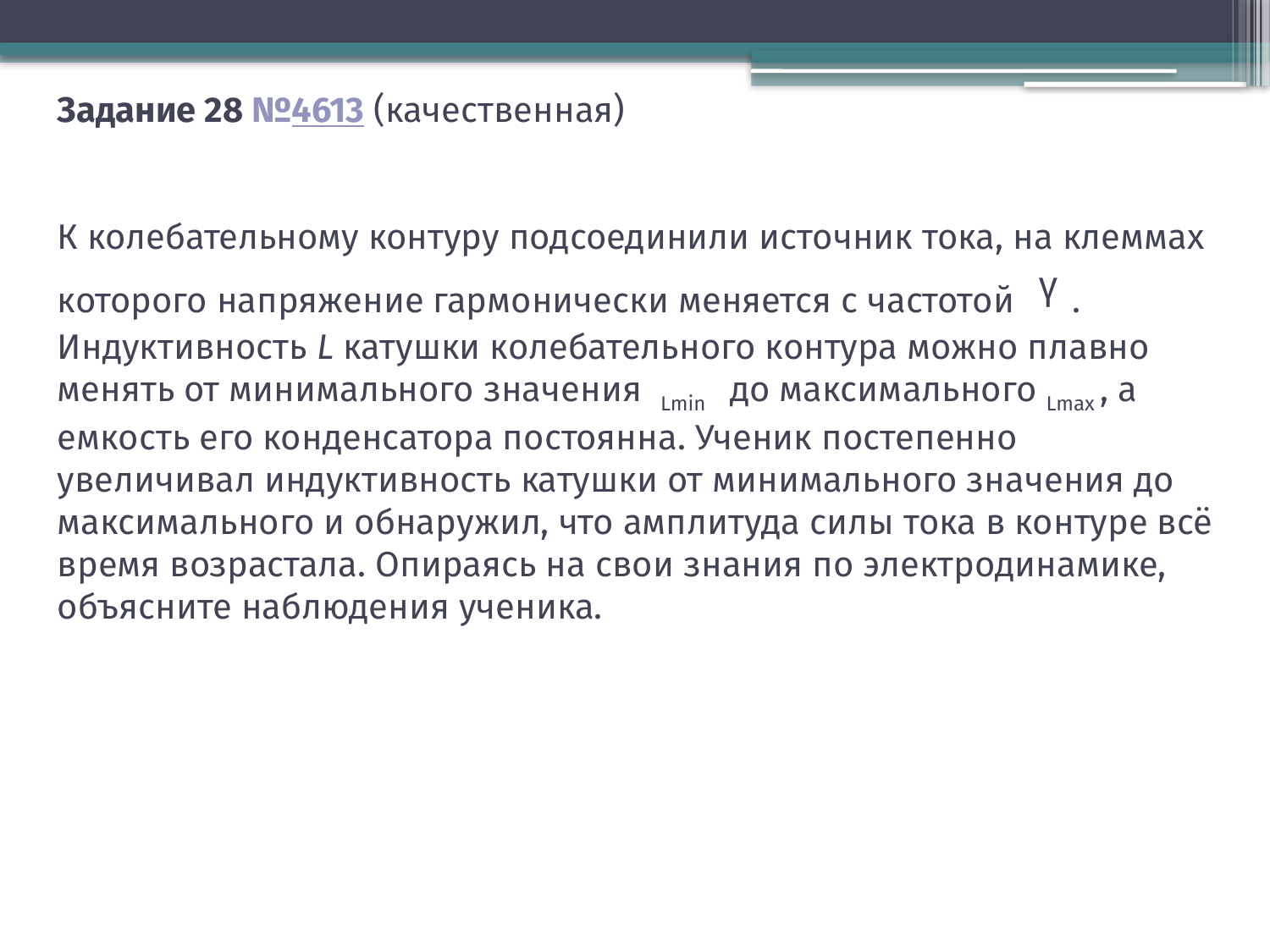

# Задание 28 №4613 (качественная) К колебательному контуру подсоединили источник тока, на клеммах которого напряжение гармонически меняется с частотой  ᵞ . Индуктивность L катушки колебательного контура можно плавно менять от минимального значения  Lmin   до максимального Lmax , а емкость его конденсатора постоянна. Ученик постепенно увеличивал индуктивность катушки от минимального значения до максимального и обнаружил, что амплитуда силы тока в контуре всё время возрастала. Опираясь на свои знания по электродинамике, объясните наблюдения ученика.